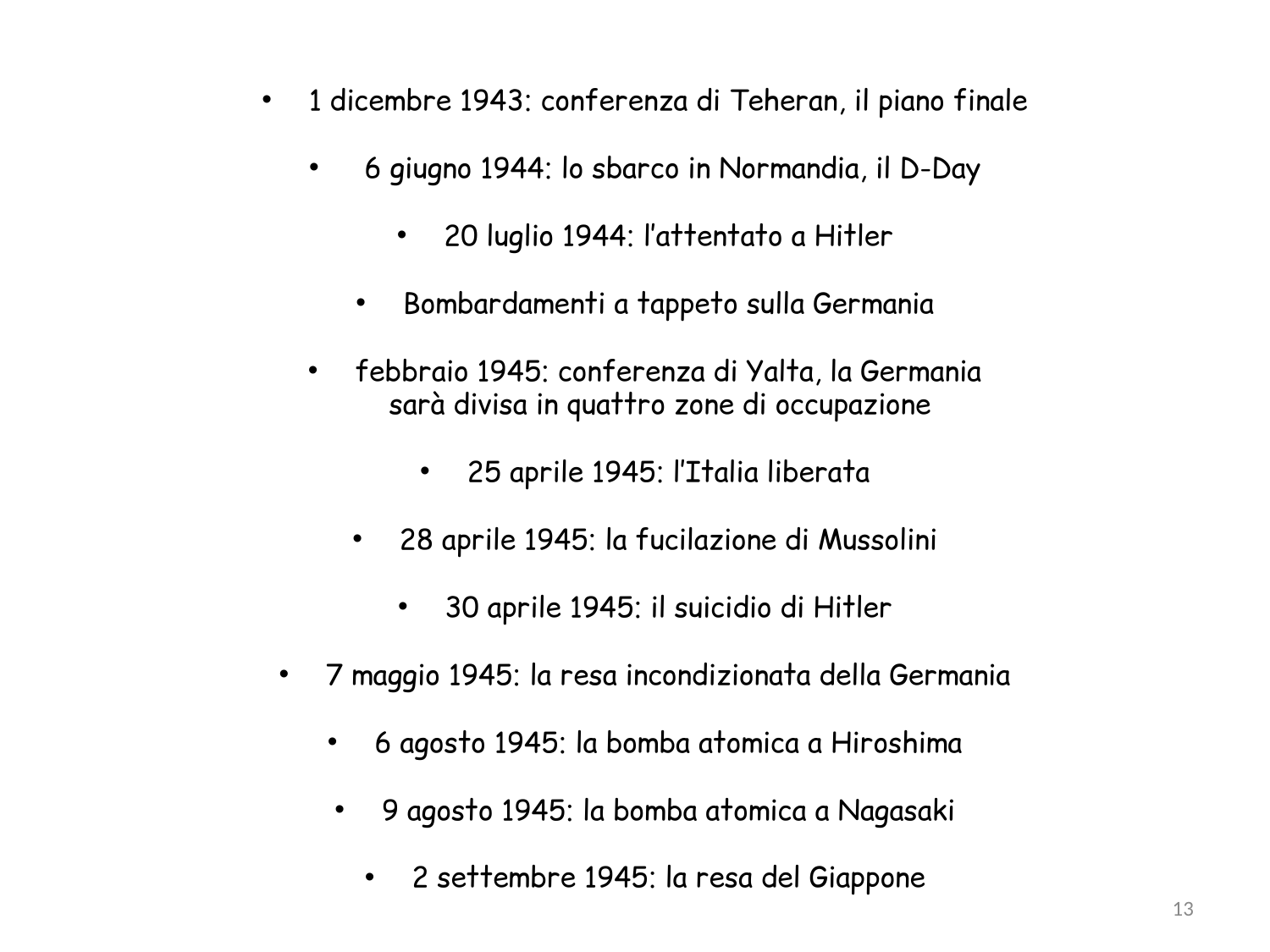

1 dicembre 1943: conferenza di Teheran, il piano finale

   6 giugno 1944: lo sbarco in Normandia, il D-Day

  20 luglio 1944: l’attentato a Hitler

  Bombardamenti a tappeto sulla Germania

  febbraio 1945: conferenza di Yalta, la Germania
sarà divisa in quattro zone di occupazione

  25 aprile 1945: l’Italia liberata

  28 aprile 1945: la fucilazione di Mussolini

  30 aprile 1945: il suicidio di Hitler

  7 maggio 1945: la resa incondizionata della Germania

  6 agosto 1945: la bomba atomica a Hiroshima

  9 agosto 1945: la bomba atomica a Nagasaki

  2 settembre 1945: la resa del Giappone
13